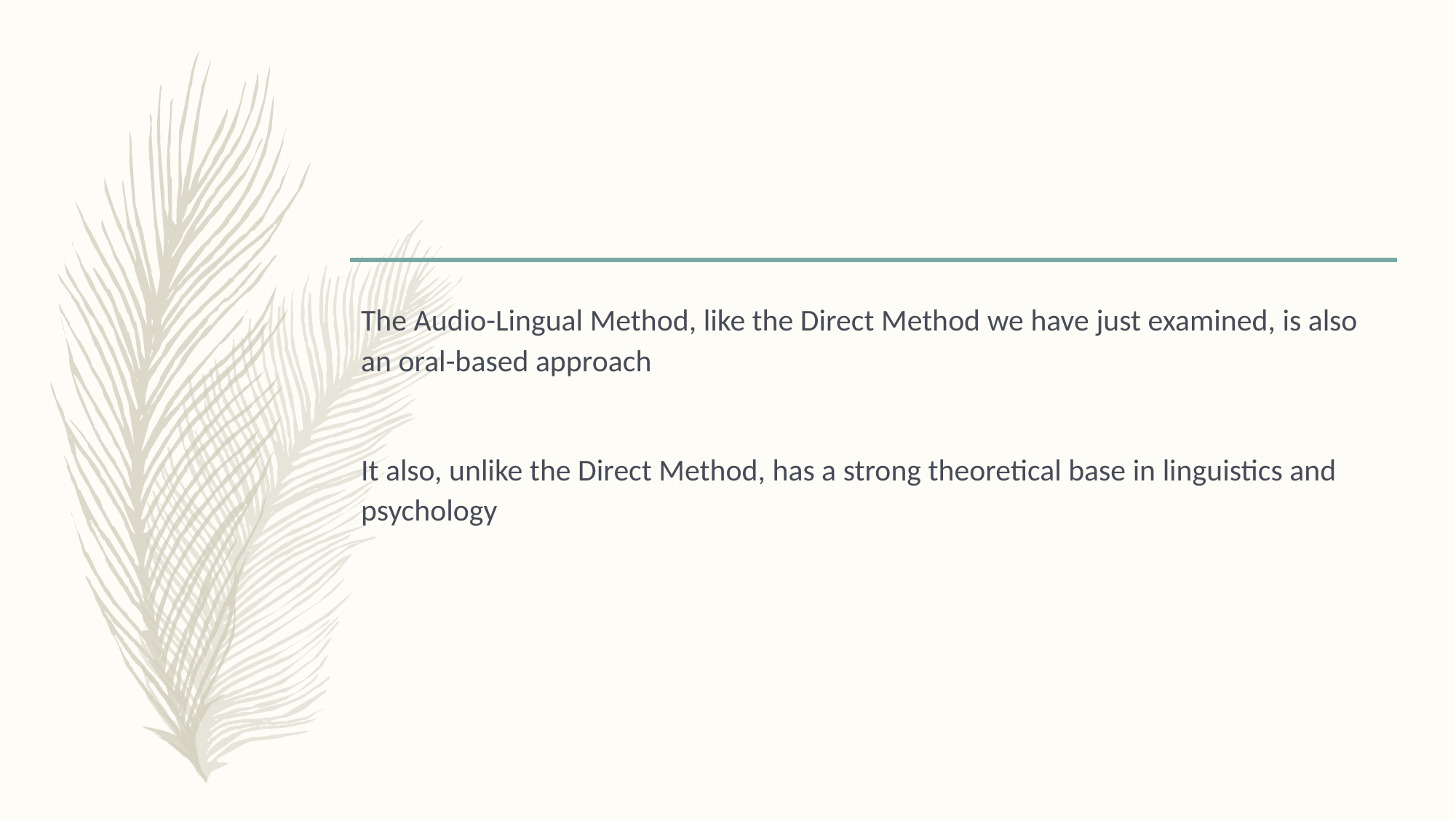

The Audio-Lingual Method, like the Direct Method we have just examined, is also an oral-based approach

It also, unlike the Direct Method, has a strong theoretical base in linguistics and psychology